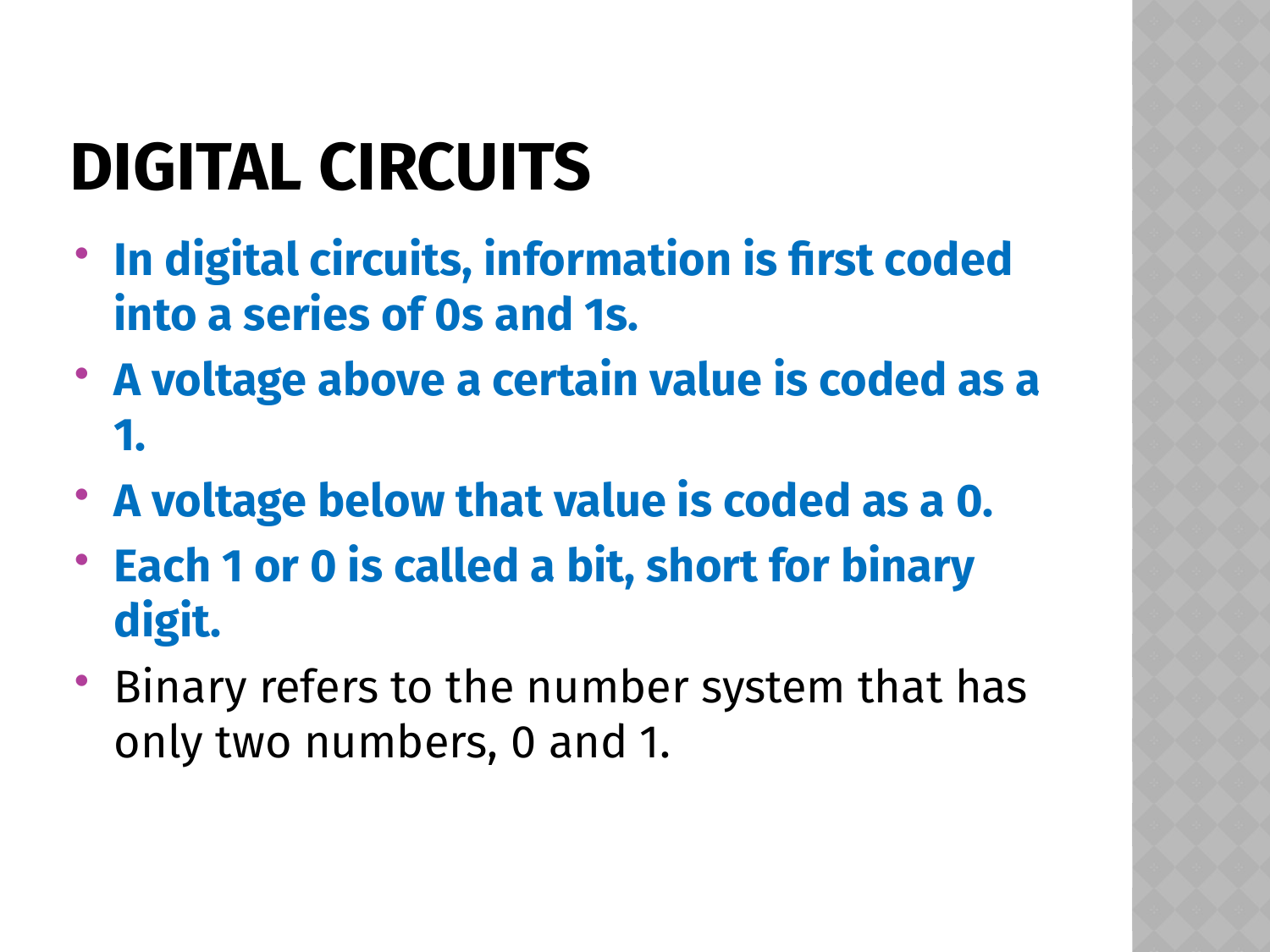

# Digital circuits
In digital circuits, information is first coded into a series of 0s and 1s.
A voltage above a certain value is coded as a 1.
A voltage below that value is coded as a 0.
Each 1 or 0 is called a bit, short for binary digit.
Binary refers to the number system that has only two numbers, 0 and 1.